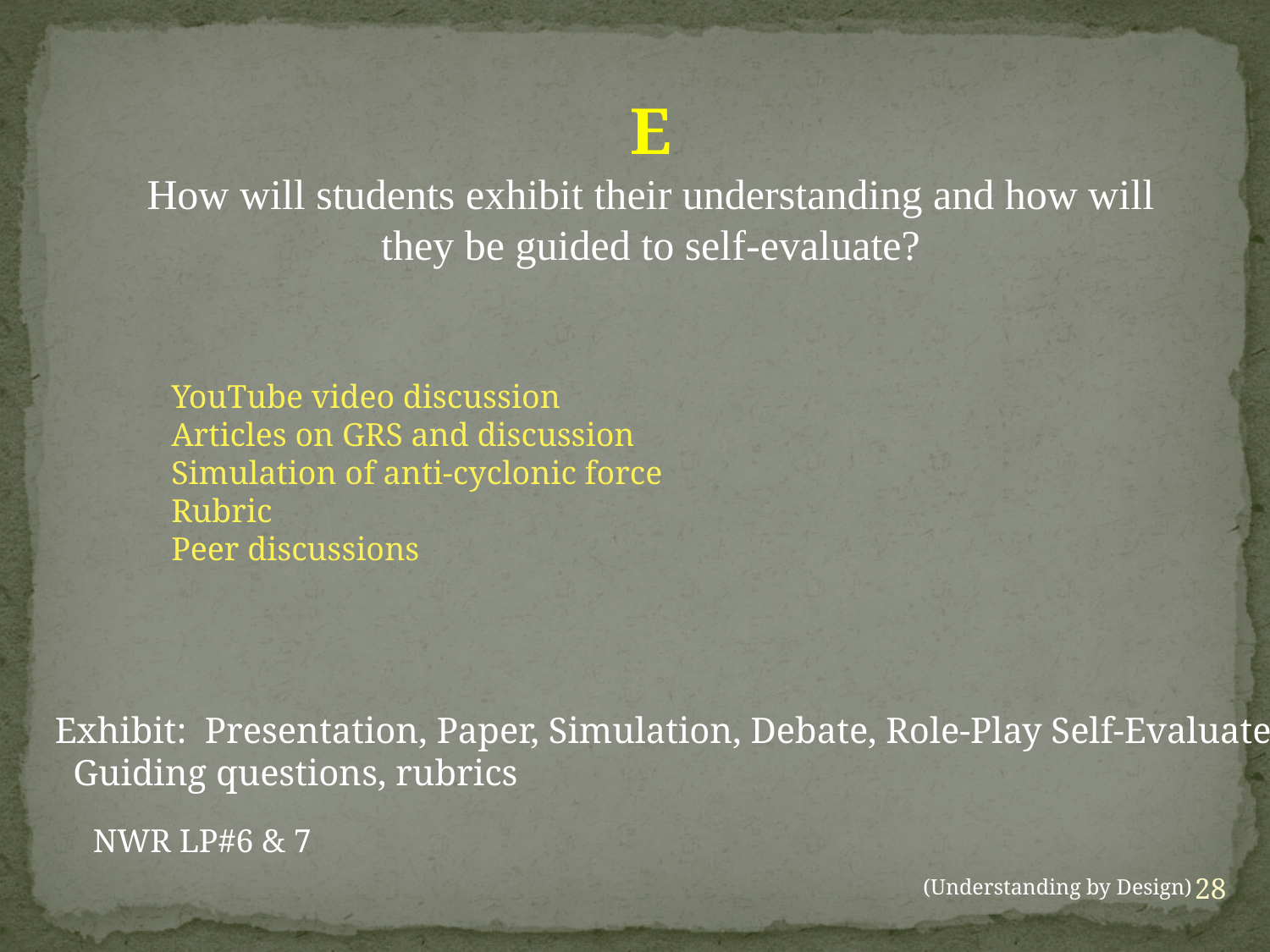

E
How will students exhibit their understanding and how will they be guided to self-evaluate?
YouTube video discussion
Articles on GRS and discussion
Simulation of anti-cyclonic force
Rubric
Peer discussions

Exhibit:  Presentation, Paper, Simulation, Debate, Role-Play Self-Evaluate:
  Guiding questions, rubrics
NWR LP#6 & 7
28
(Understanding by Design)